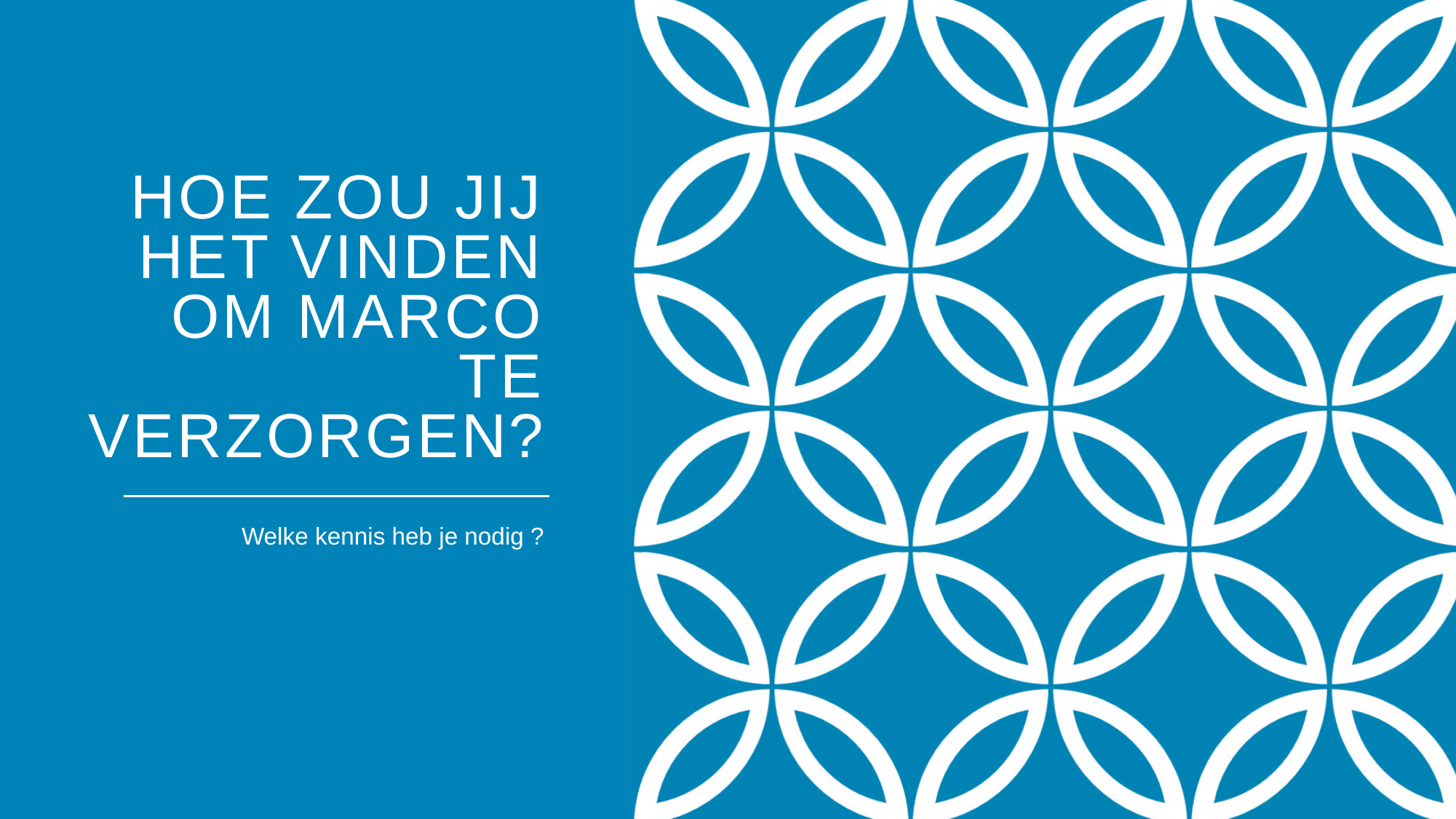

# Hoe zou jij het vinden om marco te verzorgen?
Welke kennis heb je nodig ?